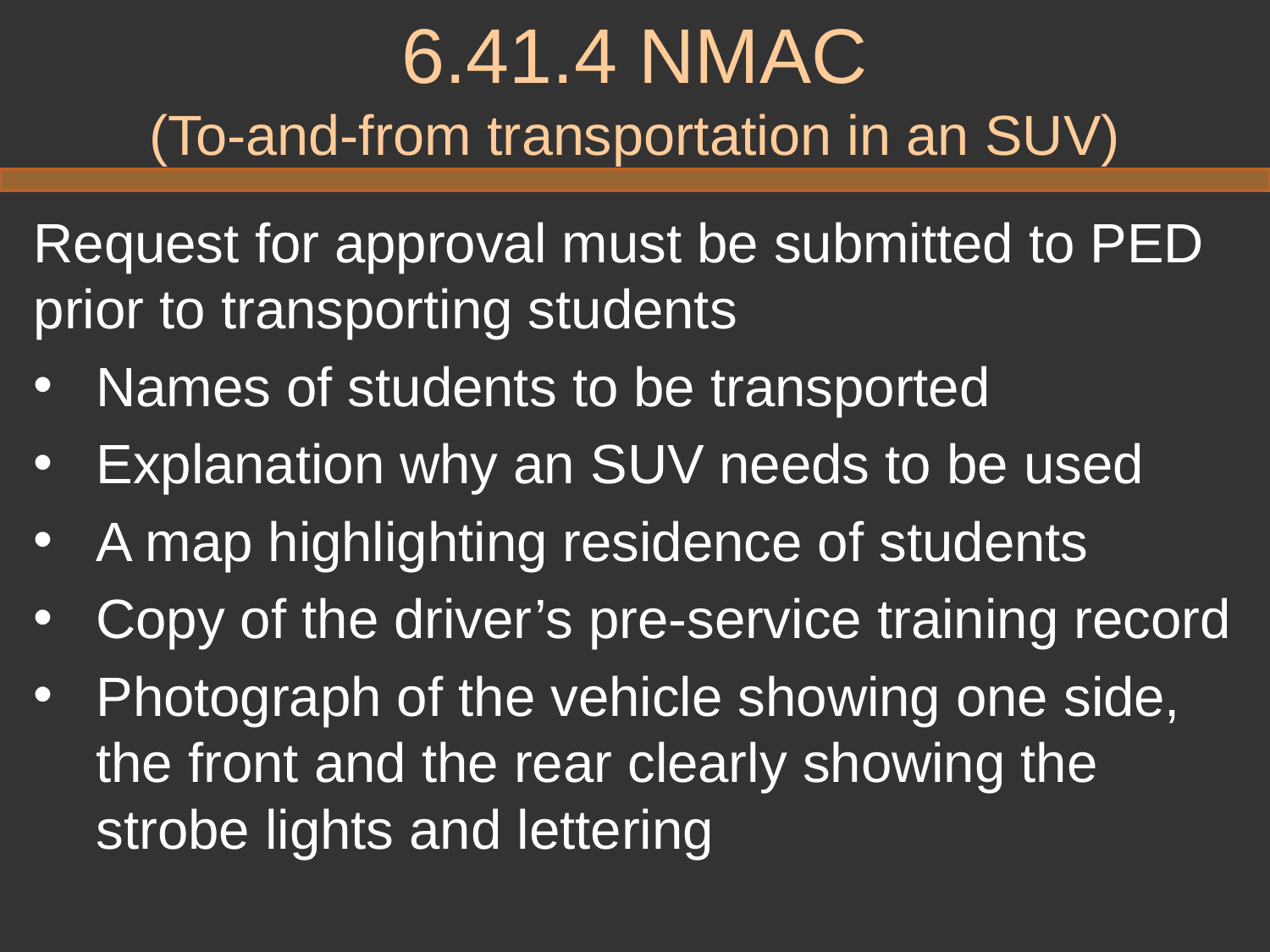

# 6.41.4 NMAC (To-and-from transportation in an SUV)

Request for approval must be submitted to PED prior to transporting students
Names of students to be transported
Explanation why an SUV needs to be used
A map highlighting residence of students
Copy of the driver’s pre-service training record
Photograph of the vehicle showing one side, the front and the rear clearly showing the strobe lights and lettering